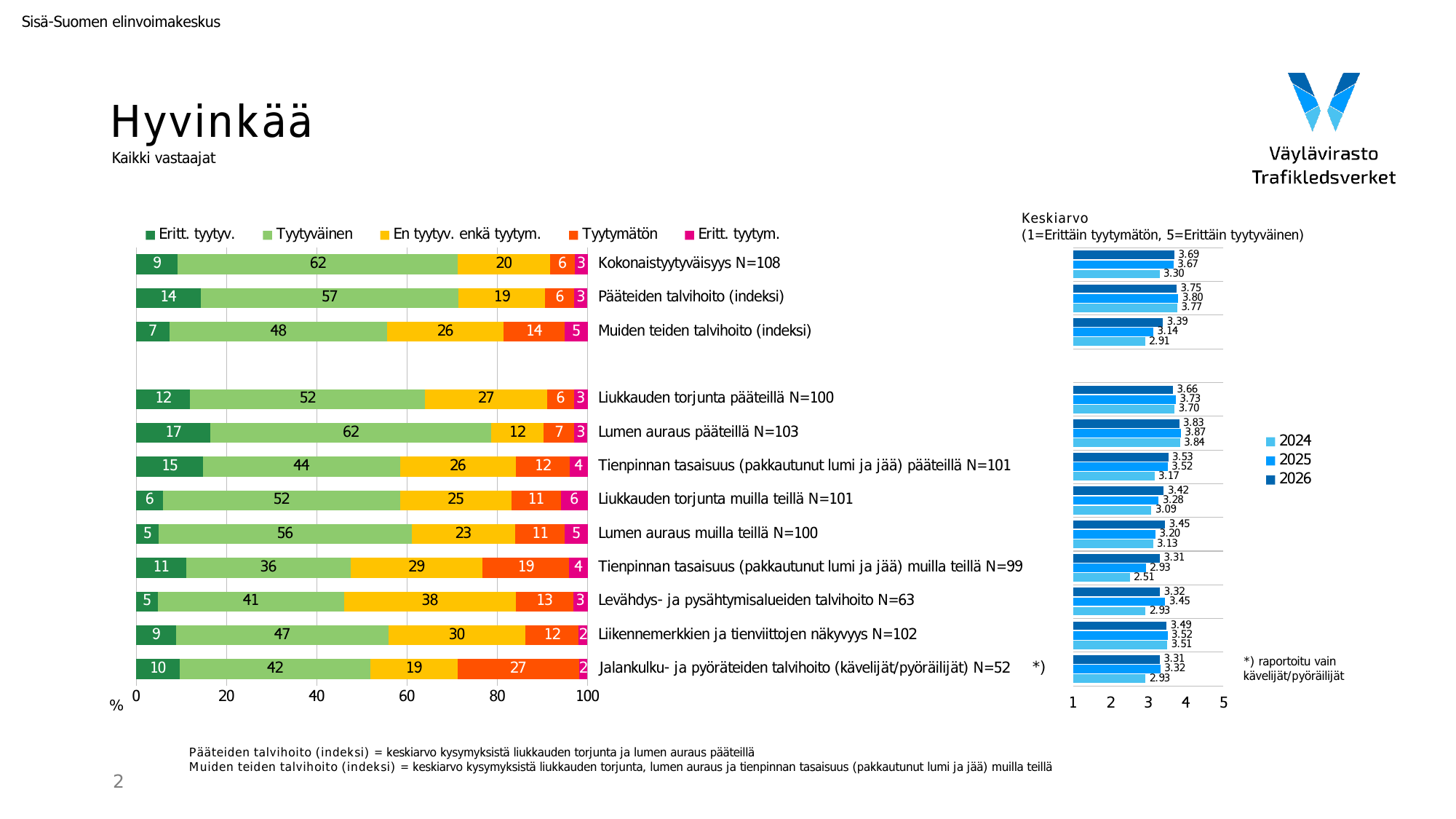

Sisä-Suomen elinvoimakeskus
# Hyvinkää
Kaikki vastaajat
Keskiarvo
(1=Erittäin tyytymätön, 5=Erittäin tyytyväinen)

### Chart

| Category | Eritt. tyytyv. | Tyytyväinen | En tyytyv. enkä tyytym. | Tyytymätön | Eritt. tyytym. |
|---|---|---|---|---|---|
| Kokonaistyytyväisyys N=108 | 9.25925925925926 | 62.03703703703704 | 20.37037037037037 | 5.555555555555555 | 2.7777777777777777 |
| Pääteiden talvihoito (indeksi) | 14.285714285714286 | 57.142857142857146 | 19.211822660098523 | 6.403940886699507 | 2.955665024630542 |
| Muiden teiden talvihoito (indeksi) | 7.333333333333333 | 48.333333333333336 | 25.666666666666668 | 13.666666666666666 | 5.0 |
|  | None | None | None | None | None |
| Liukkauden torjunta pääteillä N=100 | 12.0 | 52.0 | 27.0 | 6.0 | 3.0 |
| Lumen auraus pääteillä N=103 | 16.50485436893204 | 62.13592233009708 | 11.650485436893204 | 6.796116504854369 | 2.912621359223301 |
| Tienpinnan tasaisuus (pakkautunut lumi ja jää) pääteillä N=101 | 14.85148514851485 | 43.56435643564357 | 25.742574257425744 | 11.881188118811881 | 3.9603960396039604 |
| Liukkauden torjunta muilla teillä N=101 | 5.9405940594059405 | 52.475247524752476 | 24.752475247524753 | 10.891089108910892 | 5.9405940594059405 |
| Lumen auraus muilla teillä N=100 | 5.0 | 56.00000000000001 | 23.0 | 11.0 | 5.0 |
| Tienpinnan tasaisuus (pakkautunut lumi ja jää) muilla teillä N=99 | 11.11111111111111 | 36.36363636363637 | 29.292929292929294 | 19.19191919191919 | 4.040404040404041 |
| Levähdys- ja pysähtymisalueiden talvihoito N=63 | 4.761904761904762 | 41.269841269841265 | 38.095238095238095 | 12.698412698412698 | 3.1746031746031744 |
| Liikennemerkkien ja tienviittojen näkyvyys N=102 | 8.823529411764707 | 47.05882352941176 | 30.392156862745097 | 11.76470588235294 | 1.9607843137254901 |
| Jalankulku- ja pyöräteiden talvihoito (kävelijät/pyöräilijät) N=52 | 9.615384615384617 | 42.30769230769231 | 19.230769230769234 | 26.923076923076923 | 1.9230769230769231 |

### Chart

| Category | 2026 | 2025 | 2024 |
|---|---|---|---|
*) raportoitu vain
kävelijät/pyöräilijät
*)
%
Pääteiden talvihoito (indeksi) = keskiarvo kysymyksistä liukkauden torjunta ja lumen auraus pääteillä
Muiden teiden talvihoito (indeksi) = keskiarvo kysymyksistä liukkauden torjunta, lumen auraus ja tienpinnan tasaisuus (pakkautunut lumi ja jää) muilla teillä

2